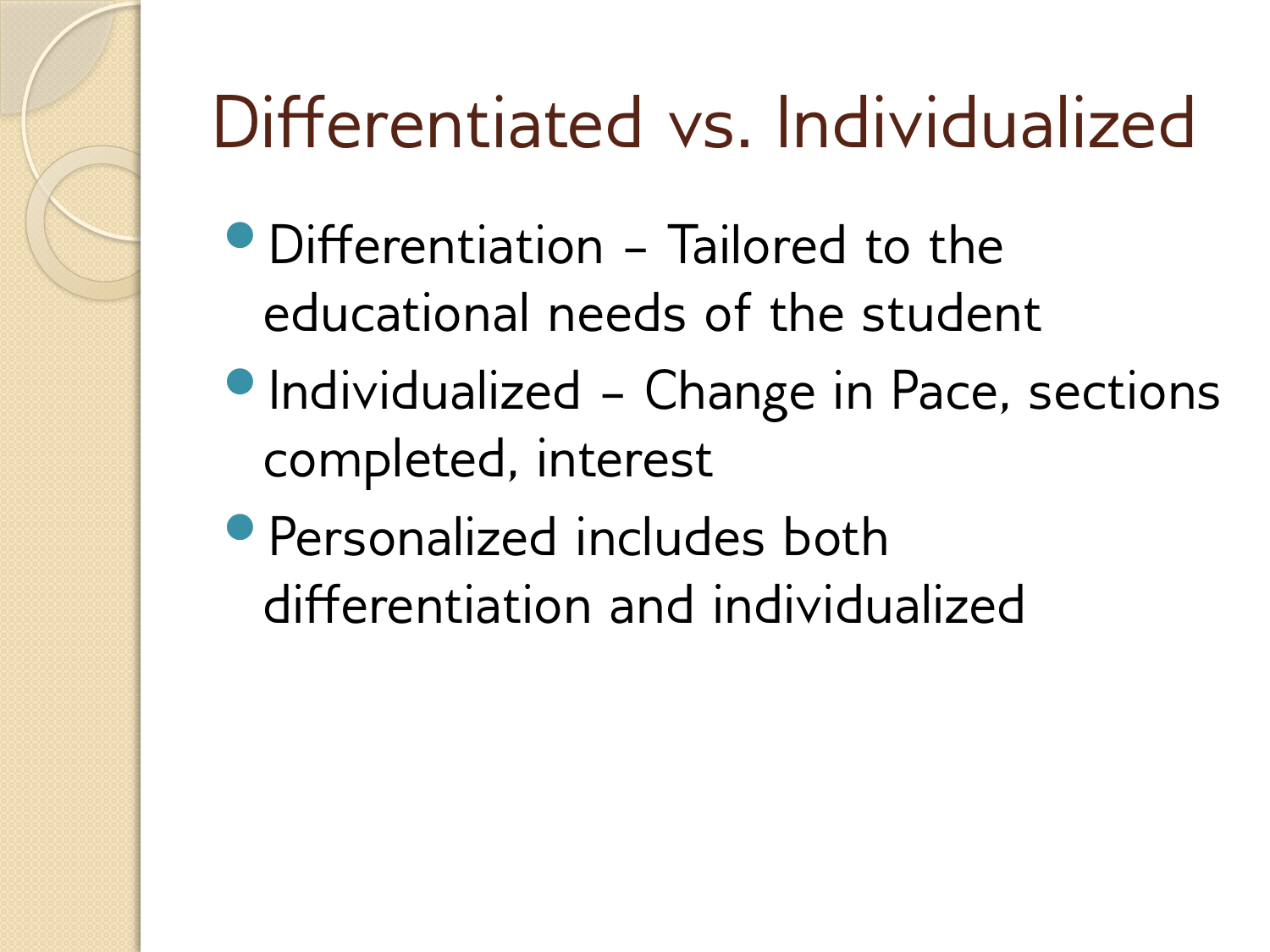

# Differentiated vs. Individualized
Differentiation – Tailored to the educational needs of the student
Individualized – Change in Pace, sections completed, interest
Personalized includes both differentiation and individualized